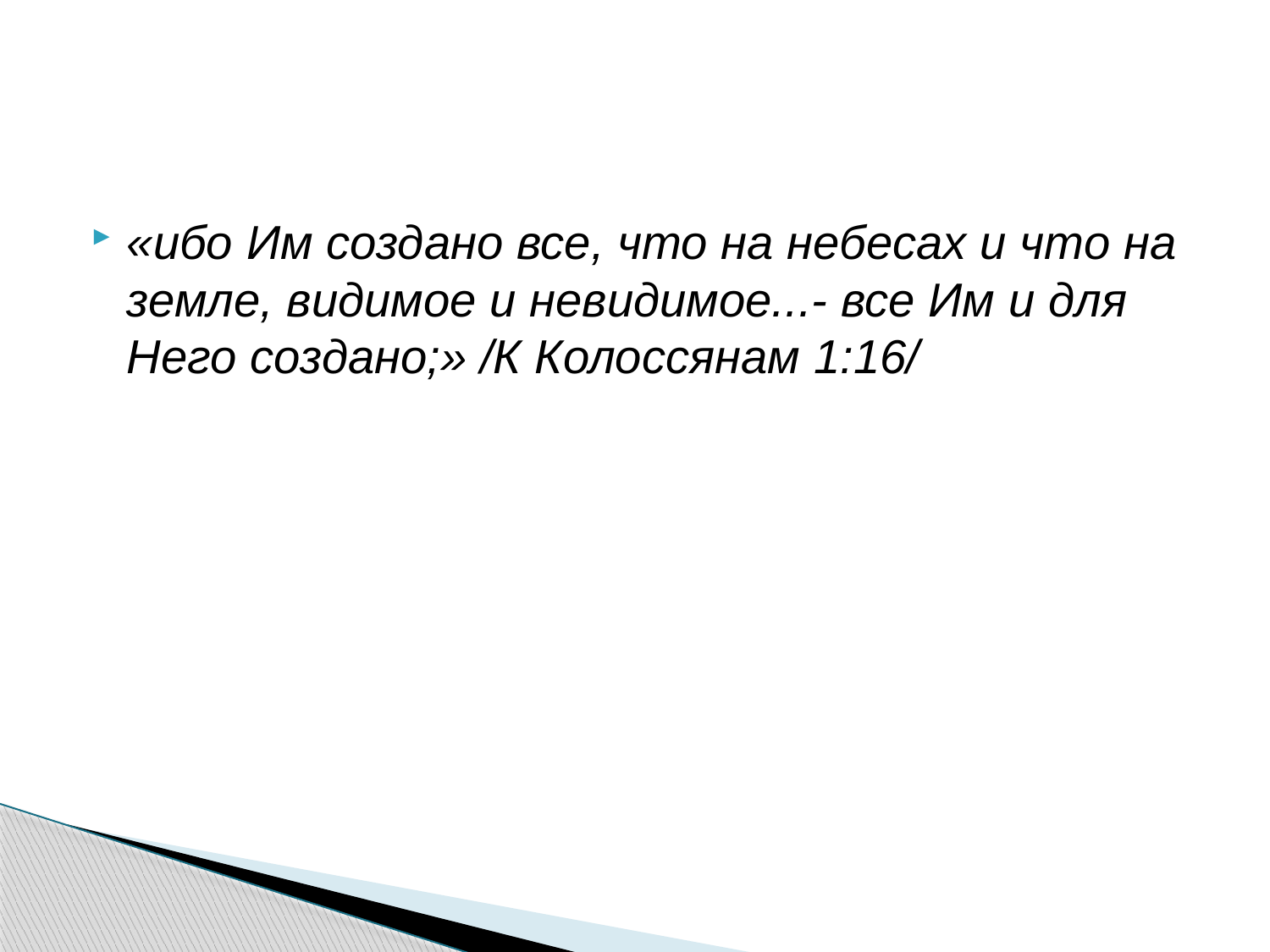

#
«ибо Им создано все, что на небесах и что на земле, видимое и невидимое...- все Им и для Него создано;» /К Колоссянам 1:16/